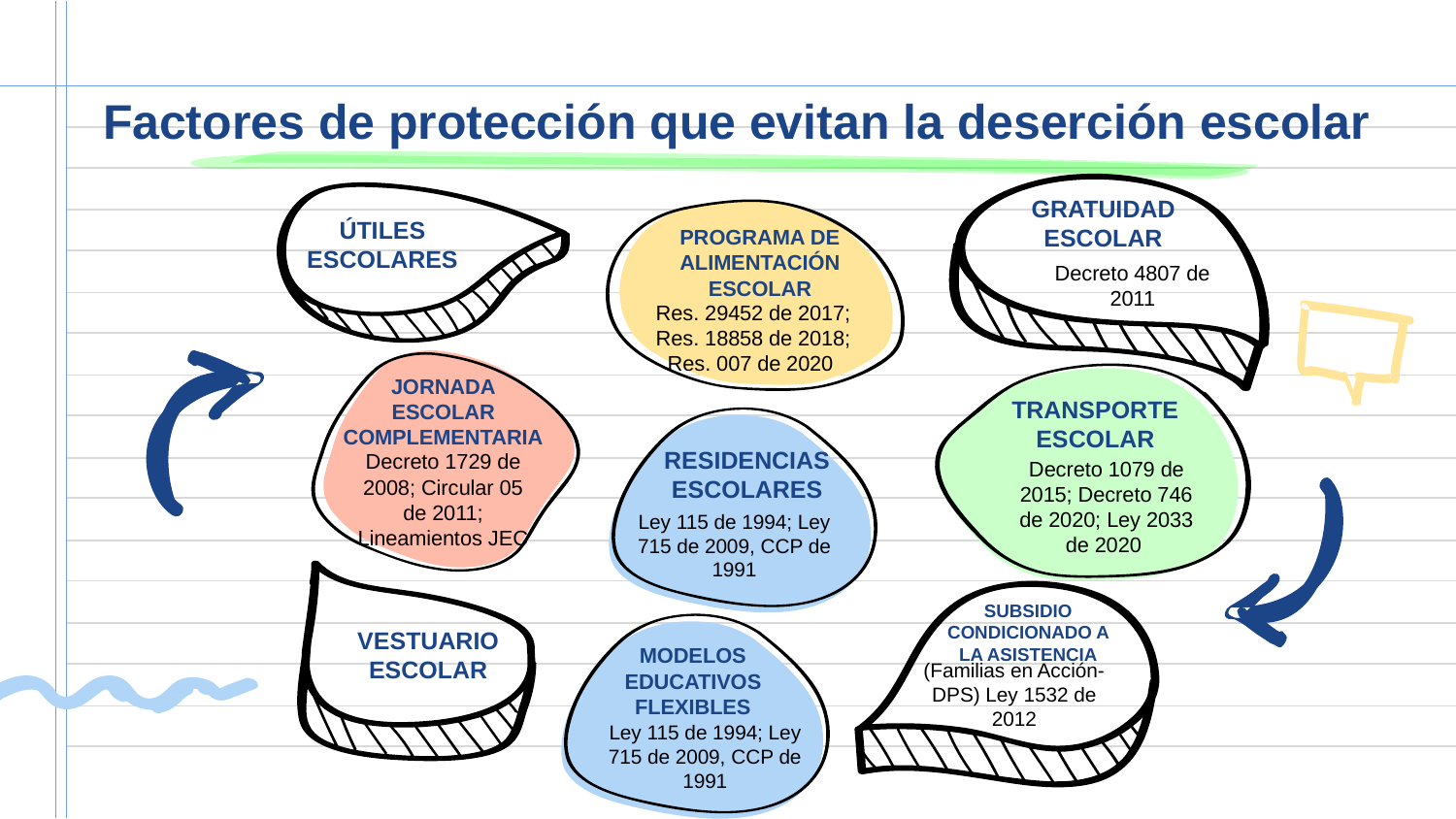

# Factores de protección que evitan la deserción escolar

GRATUIDAD ESCOLAR

PROGRAMA DE ALIMENTACIÓN ESCOLAR
ÚTILES ESCOLARES
Decreto 4807 de 2011
Res. 29452 de 2017; Res. 18858 de 2018; Res. 007 de 2020

JORNADA ESCOLAR COMPLEMENTARIA
Decreto 1729 de 2008; Circular 05 de 2011; Lineamientos JEC

TRANSPORTEESCOLAR

RESIDENCIAS ESCOLARES
Ley 115 de 1994; Ley 715 de 2009, CCP de 1991
Decreto 1079 de 2015; Decreto 746 de 2020; Ley 2033 de 2020

SUBSIDIO CONDICIONADO A LA ASISTENCIA

MODELOS EDUCATIVOS FLEXIBLES
Ley 115 de 1994; Ley 715 de 2009, CCP de 1991
VESTUARIO ESCOLAR
(Familias en Acción-DPS) Ley 1532 de 2012